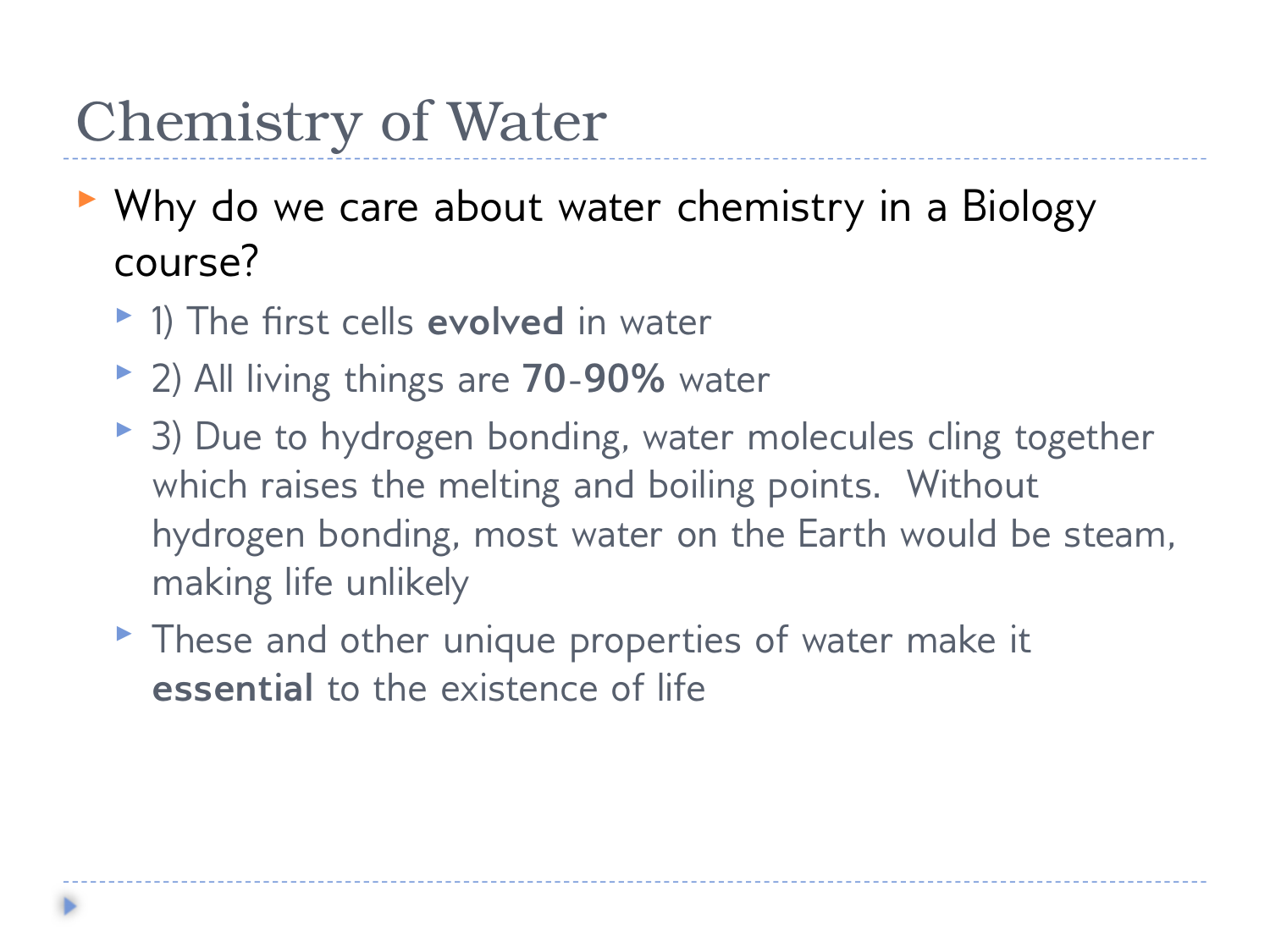

# Chemistry of Water
Why do we care about water chemistry in a Biology course?
1) The first cells evolved in water
2) All living things are 70-90% water
3) Due to hydrogen bonding, water molecules cling together which raises the melting and boiling points.  Without hydrogen bonding, most water on the Earth would be steam, making life unlikely
These and other unique properties of water make it essential to the existence of life